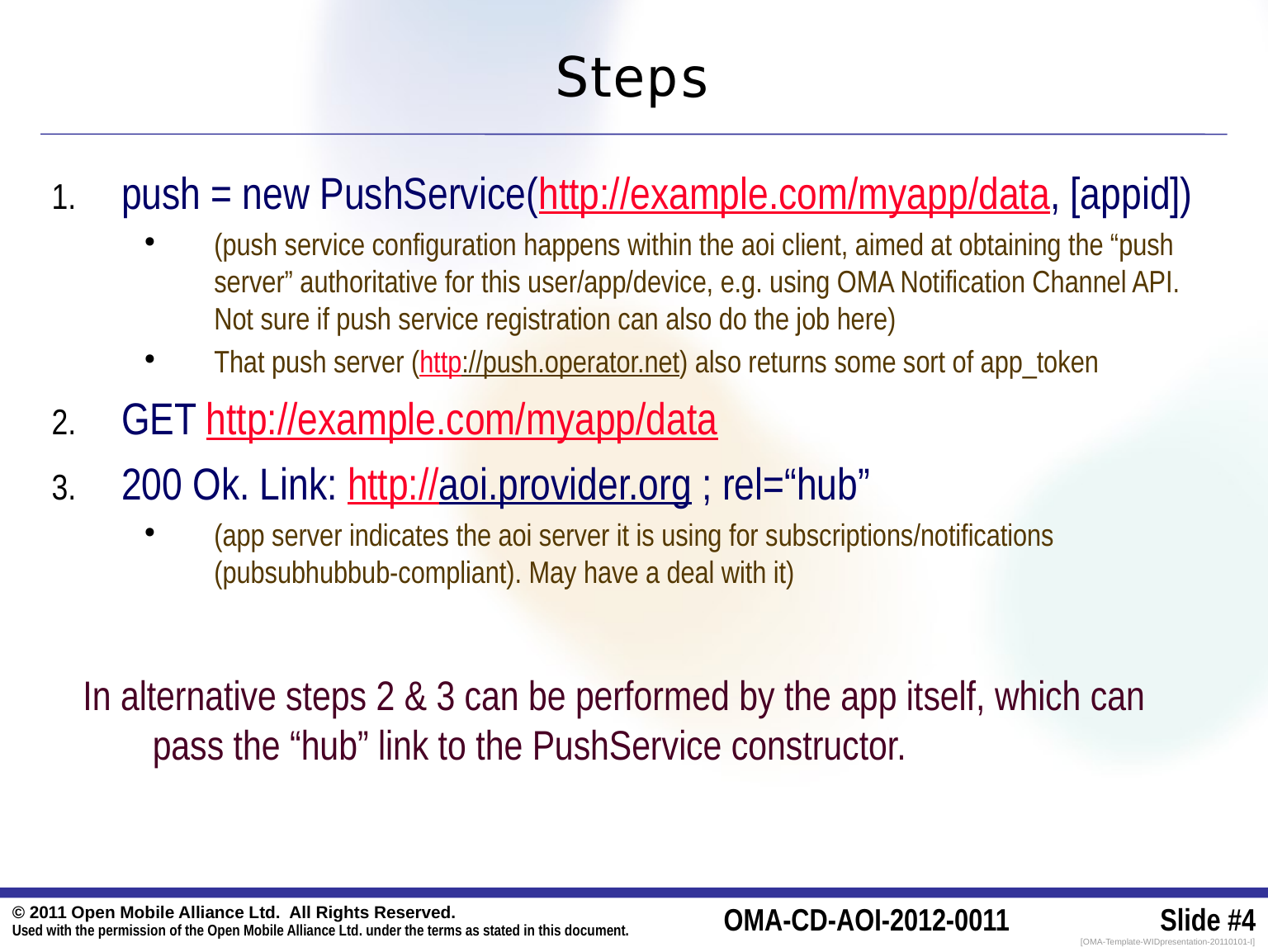

# Steps
push = new PushService(http://example.com/myapp/data, [appid])
(push service configuration happens within the aoi client, aimed at obtaining the “push server” authoritative for this user/app/device, e.g. using OMA Notification Channel API. Not sure if push service registration can also do the job here)
That push server (http://push.operator.net) also returns some sort of app_token
GET http://example.com/myapp/data
200 Ok. Link: http://aoi.provider.org ; rel=“hub”
(app server indicates the aoi server it is using for subscriptions/notifications (pubsubhubbub-compliant). May have a deal with it)

In alternative steps 2 & 3 can be performed by the app itself, which can pass the “hub” link to the PushService constructor.